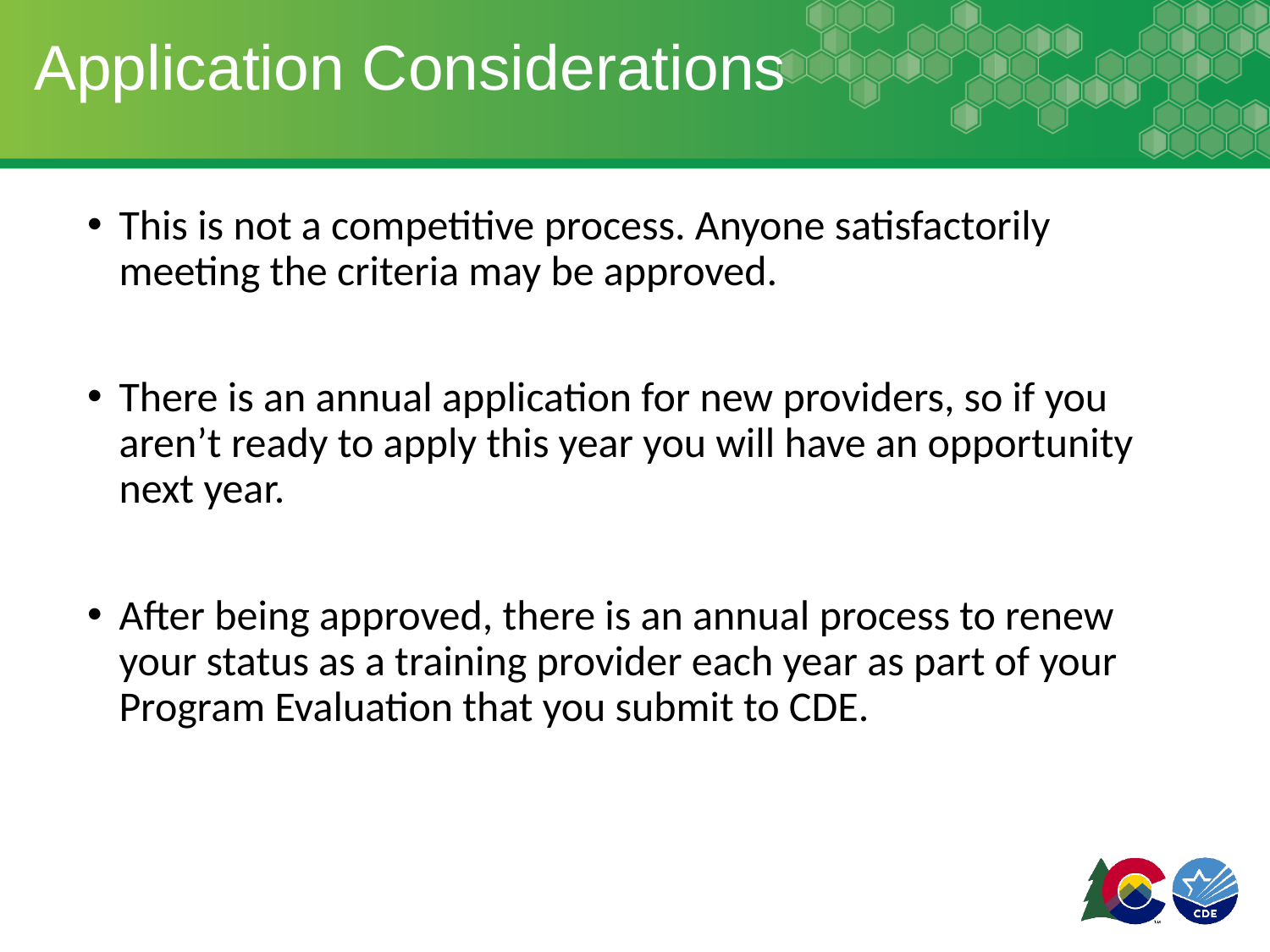

# Application Considerations
This is not a competitive process. Anyone satisfactorily meeting the criteria may be approved.

There is an annual application for new providers, so if you aren’t ready to apply this year you will have an opportunity next year.

After being approved, there is an annual process to renew your status as a training provider each year as part of your Program Evaluation that you submit to CDE.